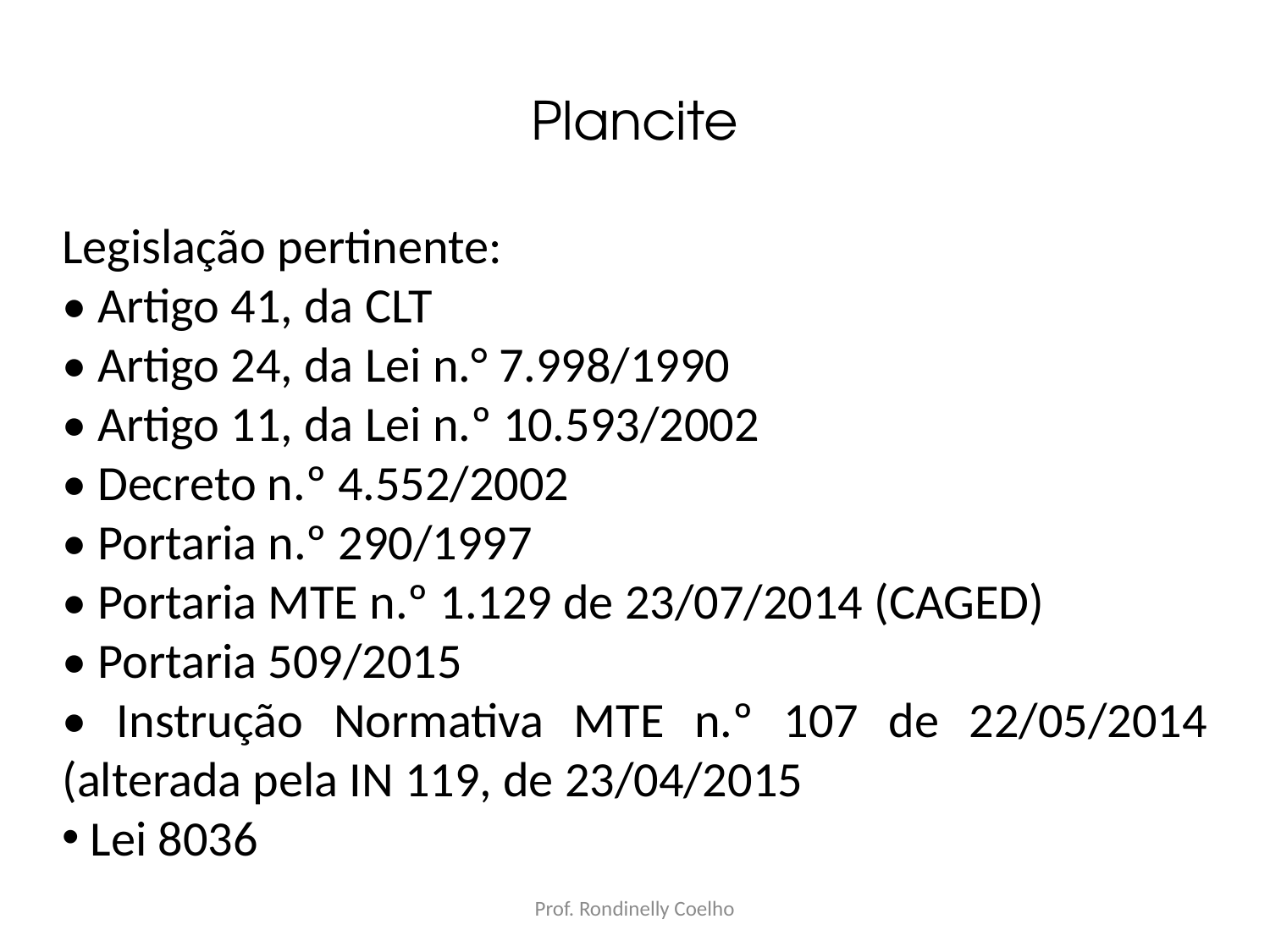

Plancite

Legislação pertinente:
• Artigo 41, da CLT
• Artigo 24, da Lei n.° 7.998/1990
• Artigo 11, da Lei n.º 10.593/2002
• Decreto n.º 4.552/2002
• Portaria n.º 290/1997
• Portaria MTE n.º 1.129 de 23/07/2014 (CAGED)
• Portaria 509/2015
• Instrução Normativa MTE n.º 107 de 22/05/2014 (alterada pela IN 119, de 23/04/2015
 Lei 8036

Prof. Rondinelly Coelho